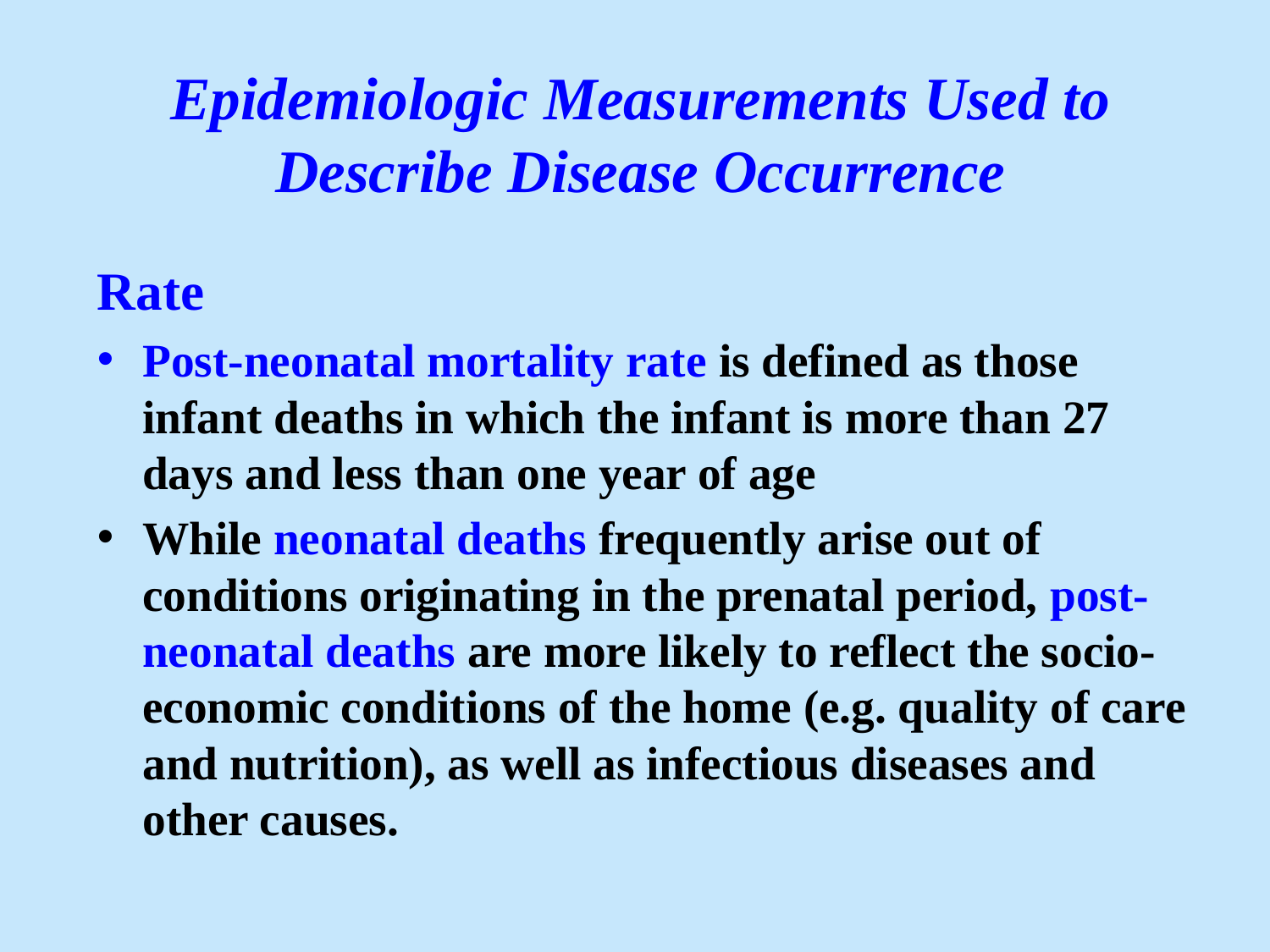

# Epidemiologic Measurements Used to Describe Disease Occurrence
Rate
Post-neonatal mortality rate is defined as those infant deaths in which the infant is more than 27 days and less than one year of age
While neonatal deaths frequently arise out of conditions originating in the prenatal period, post-neonatal deaths are more likely to reflect the socio-economic conditions of the home (e.g. quality of care and nutrition), as well as infectious diseases and other causes.